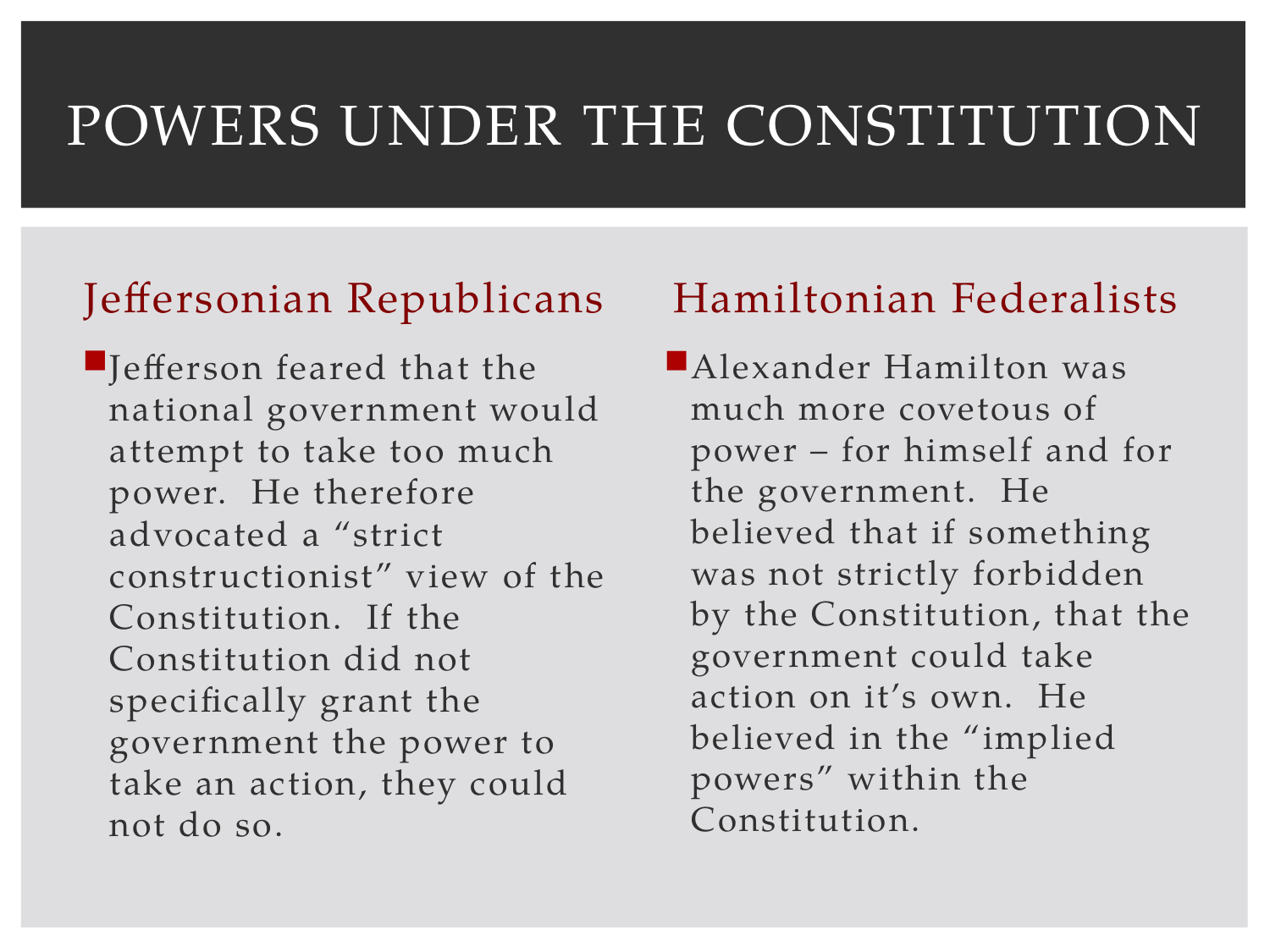

# Powers Under the Constitution
Jeffersonian Republicans
Hamiltonian Federalists
Jefferson feared that the national government would attempt to take too much power.  He therefore advocated a “strict constructionist” view of the Constitution.  If the Constitution did not specifically grant the government the power to take an action, they could not do so.
Alexander Hamilton was much more covetous of power – for himself and for the government.  He believed that if something was not strictly forbidden by the Constitution, that the government could take action on it’s own.  He believed in the “implied powers” within the Constitution.